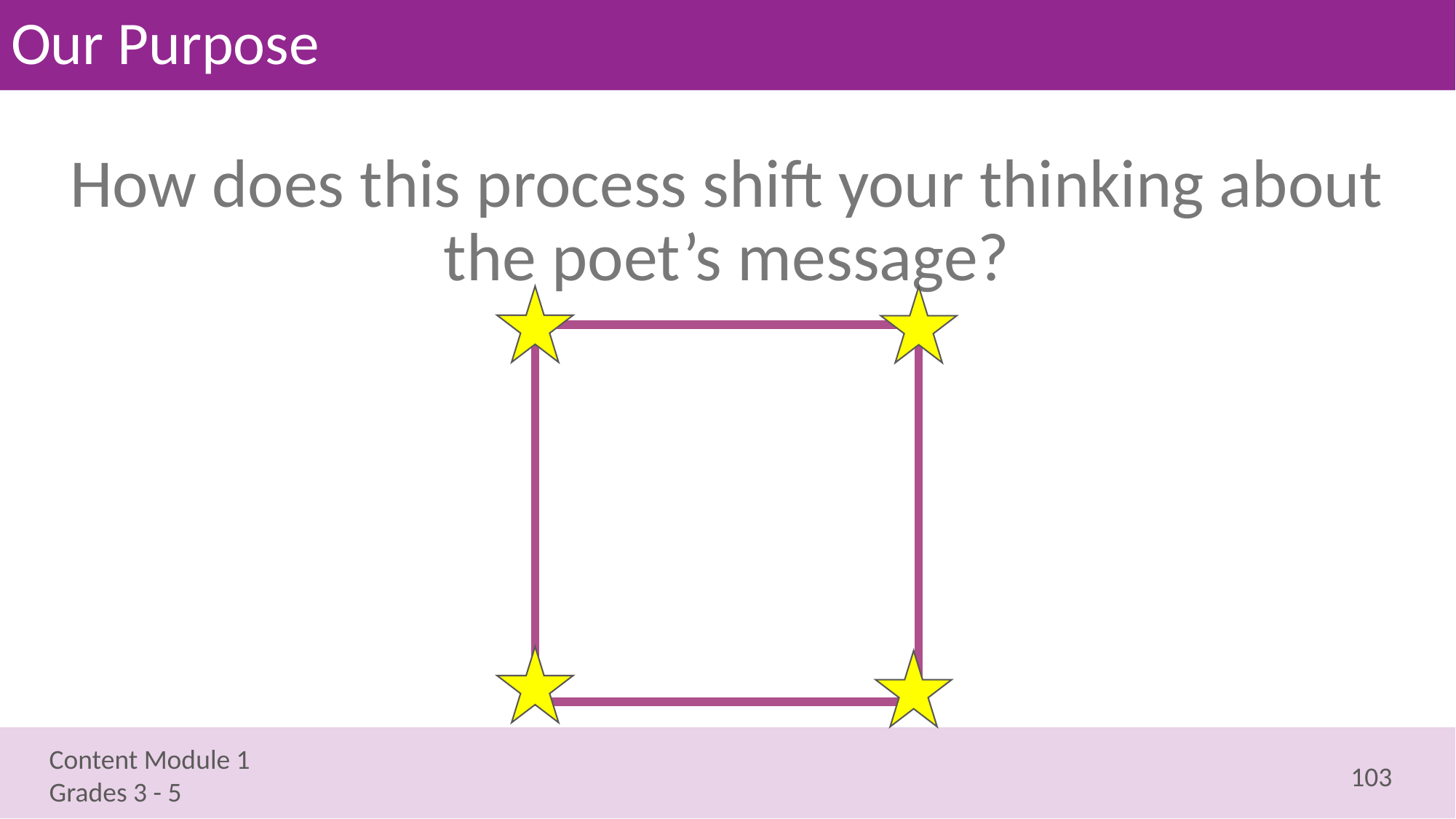

# Our Purpose
How does this process shift your thinking about the poet’s message?

103